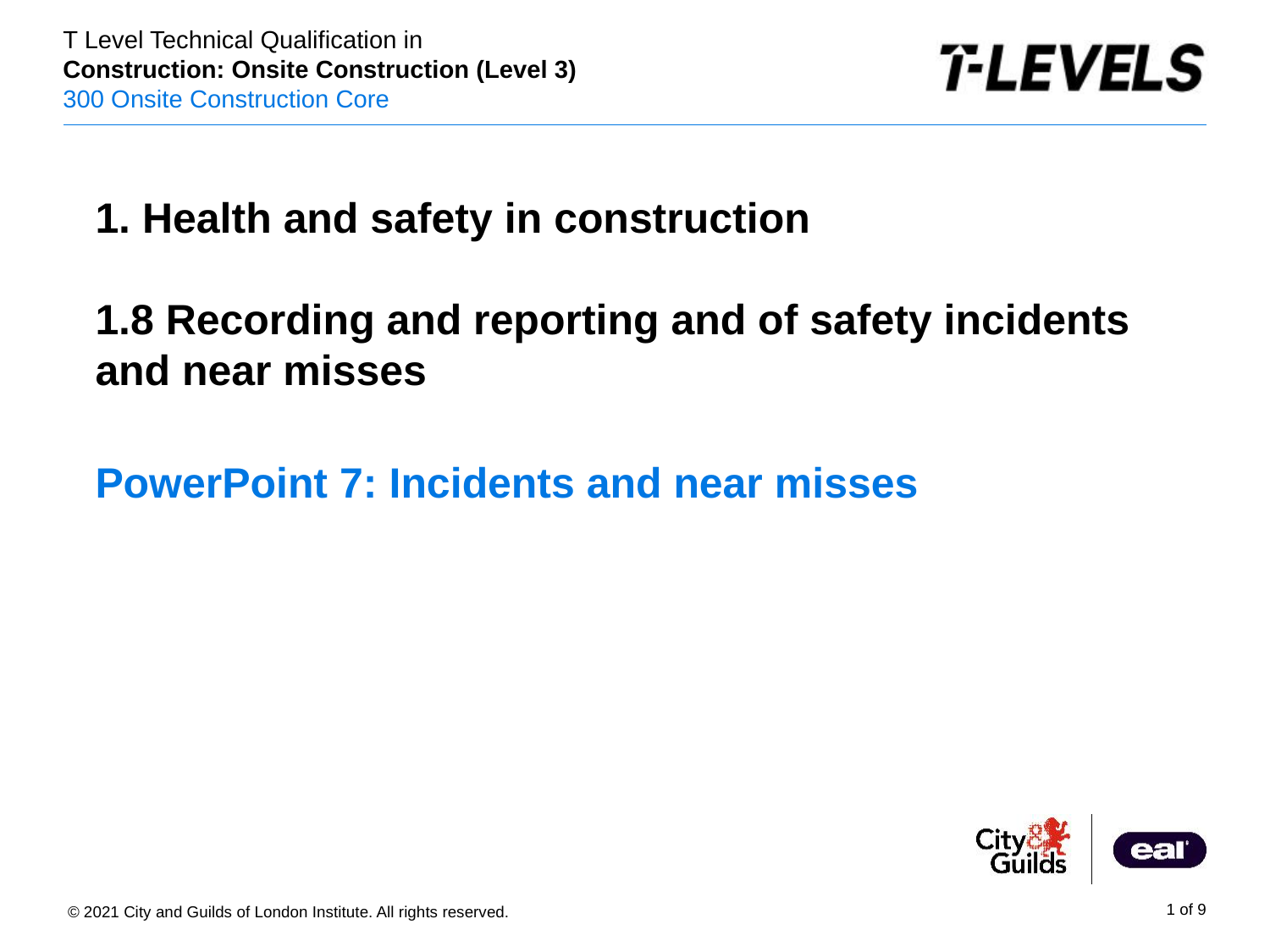

1. Health and safety in construction

1.8 Recording and reporting and of safety incidents and near misses

PowerPoint presentation
# PowerPoint 7: Incidents and near misses